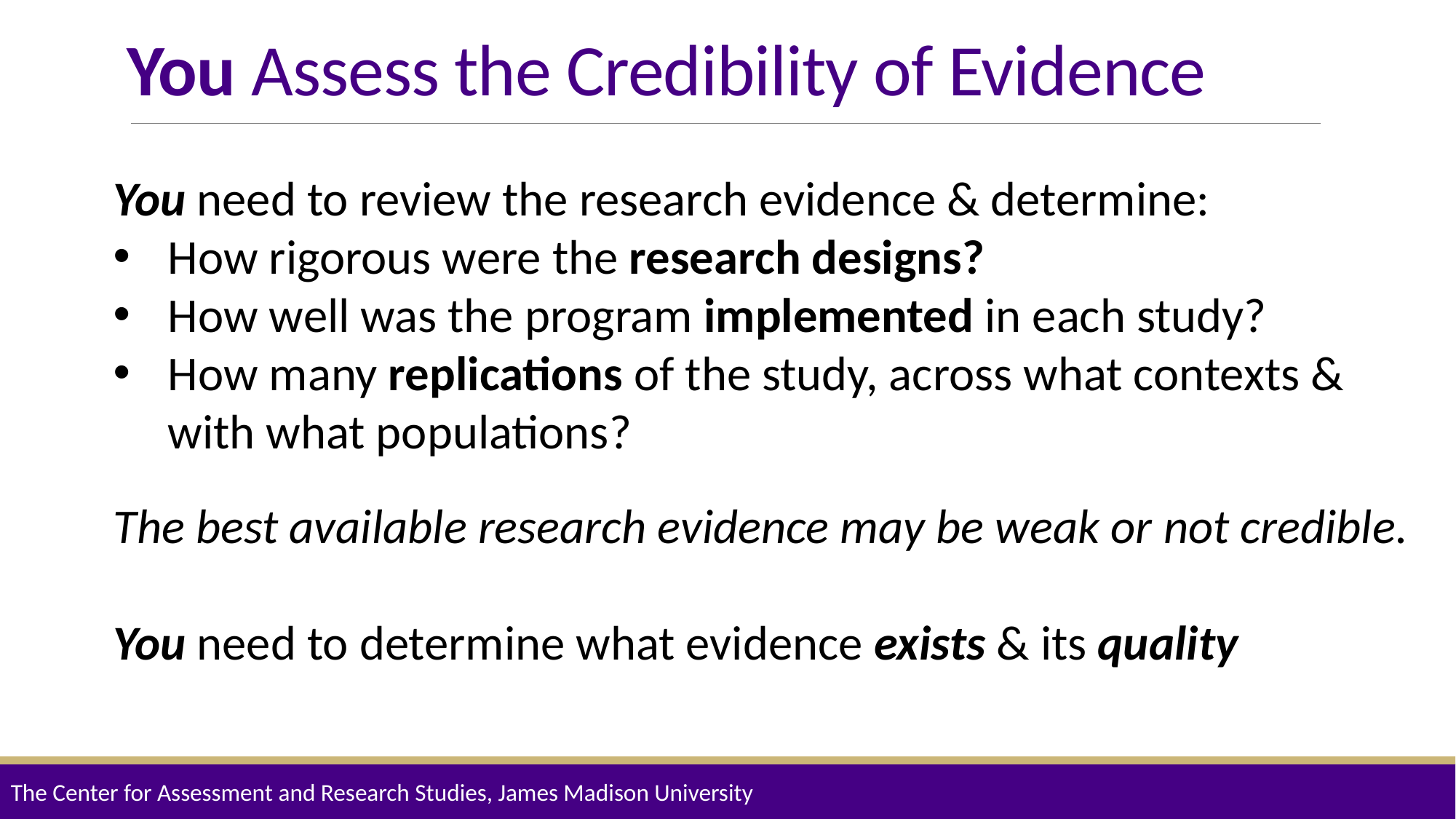

# You Assess the Credibility of Evidence
You need to review the research evidence & determine:
How rigorous were the research designs?
How well was the program implemented in each study?
How many replications of the study, across what contexts & with what populations?

The best available research evidence may be weak or not credible.

You need to determine what evidence exists & its quality

The Center for Assessment and Research Studies, James Madison University